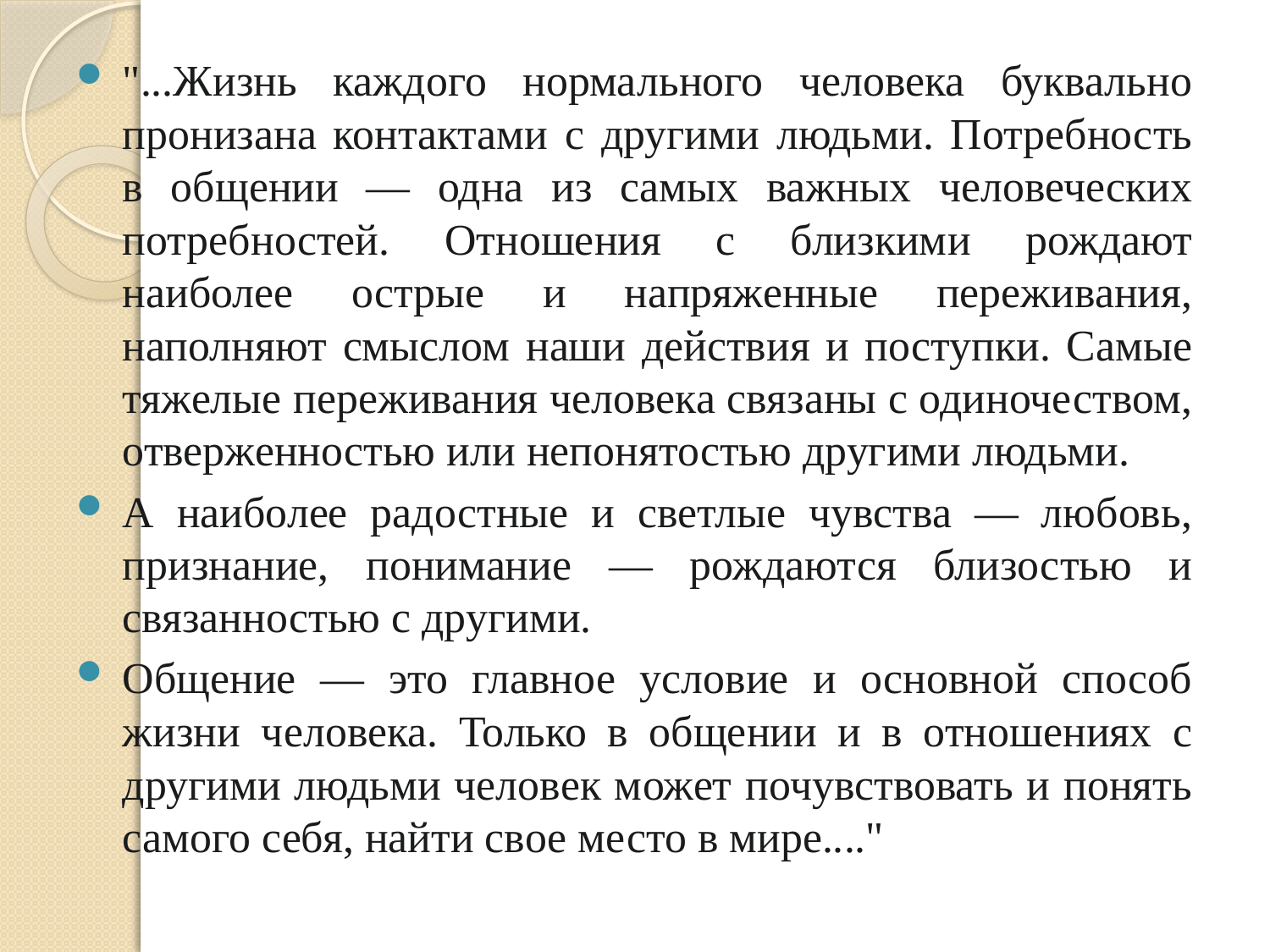

"...Жизнь каждого нормального человека буквально пронизана контактами с другими людьми. Потребность в общении — одна из самых важных человеческих потребностей. Отношения с близкими рождают наиболее острые и напряженные переживания, наполняют смыслом наши действия и поступки. Самые тяжелые переживания человека связаны с одиночеством, отверженностью или непонятостью другими людьми.
А наиболее радостные и светлые чувства — любовь, признание, понимание — рождаются близостью и связанностью с другими.
Общение — это главное условие и основной способ жизни человека. Только в общении и в отношениях с другими людьми человек может почувствовать и понять самого себя, найти свое место в мире...."